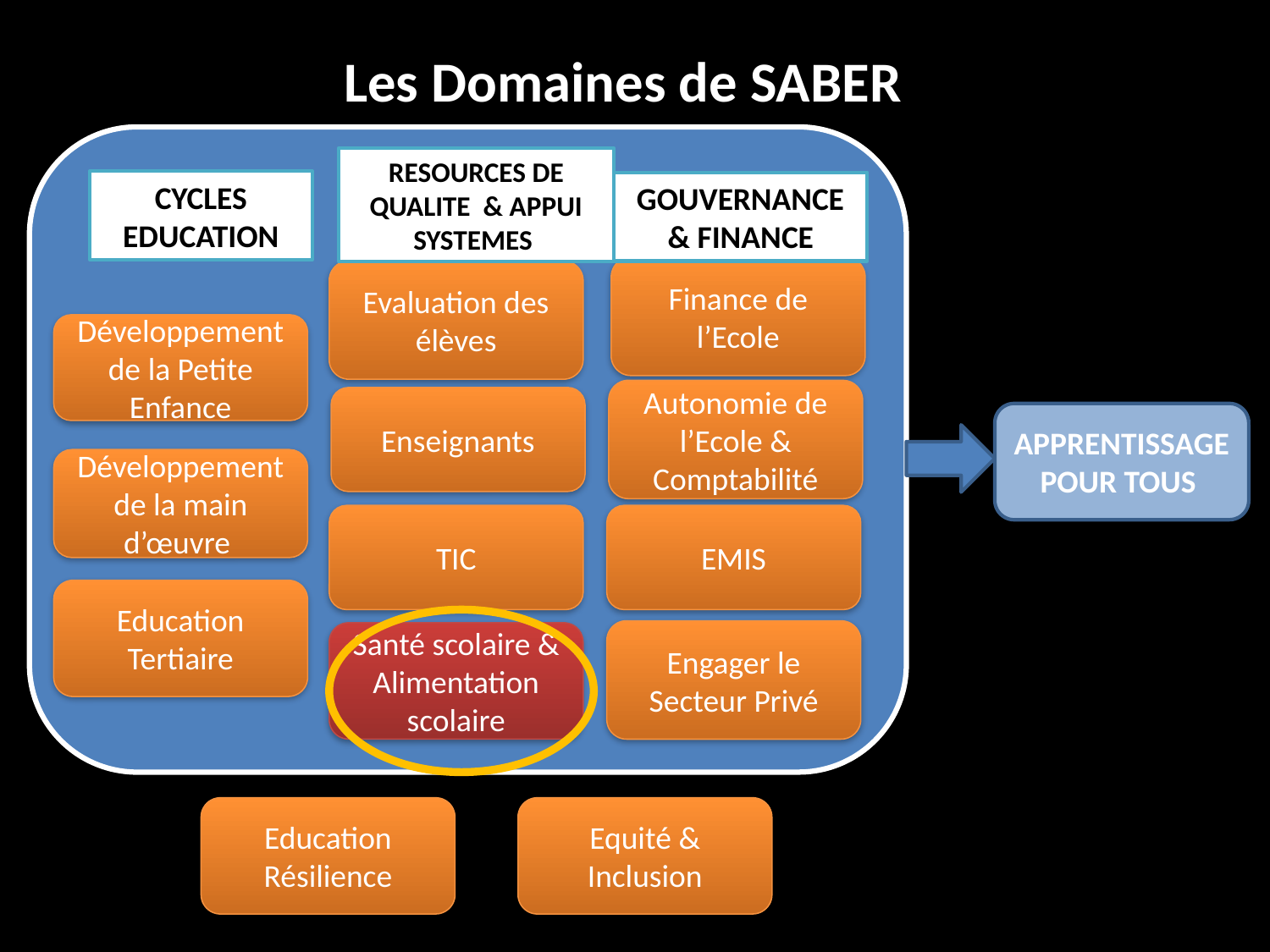

# Les Domaines de SABER

RESOURCES DE QUALITE  & APPUI SYSTEMES
CYCLES
EDUCATION
GOUVERNANCE & FINANCE
Finance de l’Ecole
Evaluation des élèves
Développement de la Petite Enfance
Autonomie de l’Ecole & Comptabilité
Enseignants
APPRENTISSAGE POUR TOUS

Développement de la main d’œuvre
TIC
EMIS
Education
Tertiaire

Engager le Secteur Privé
Santé scolaire & Alimentation scolaire
Education Résilience
Equité & Inclusion